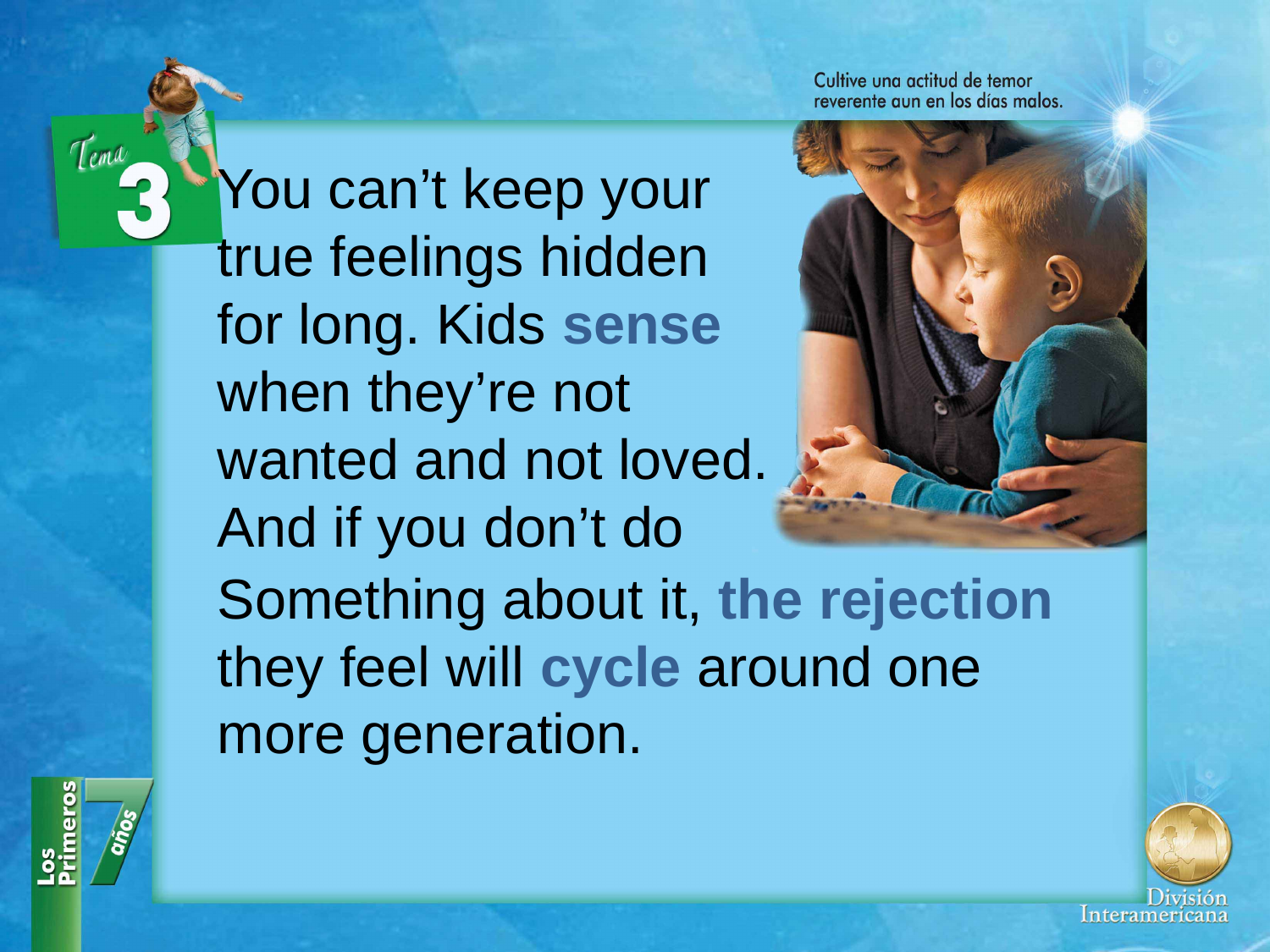

You can’t keep your true feelings hidden for long. Kids sense when they’re not wanted and not loved. And if you don’t do
Something about it, the rejection they feel will cycle around one more generation.